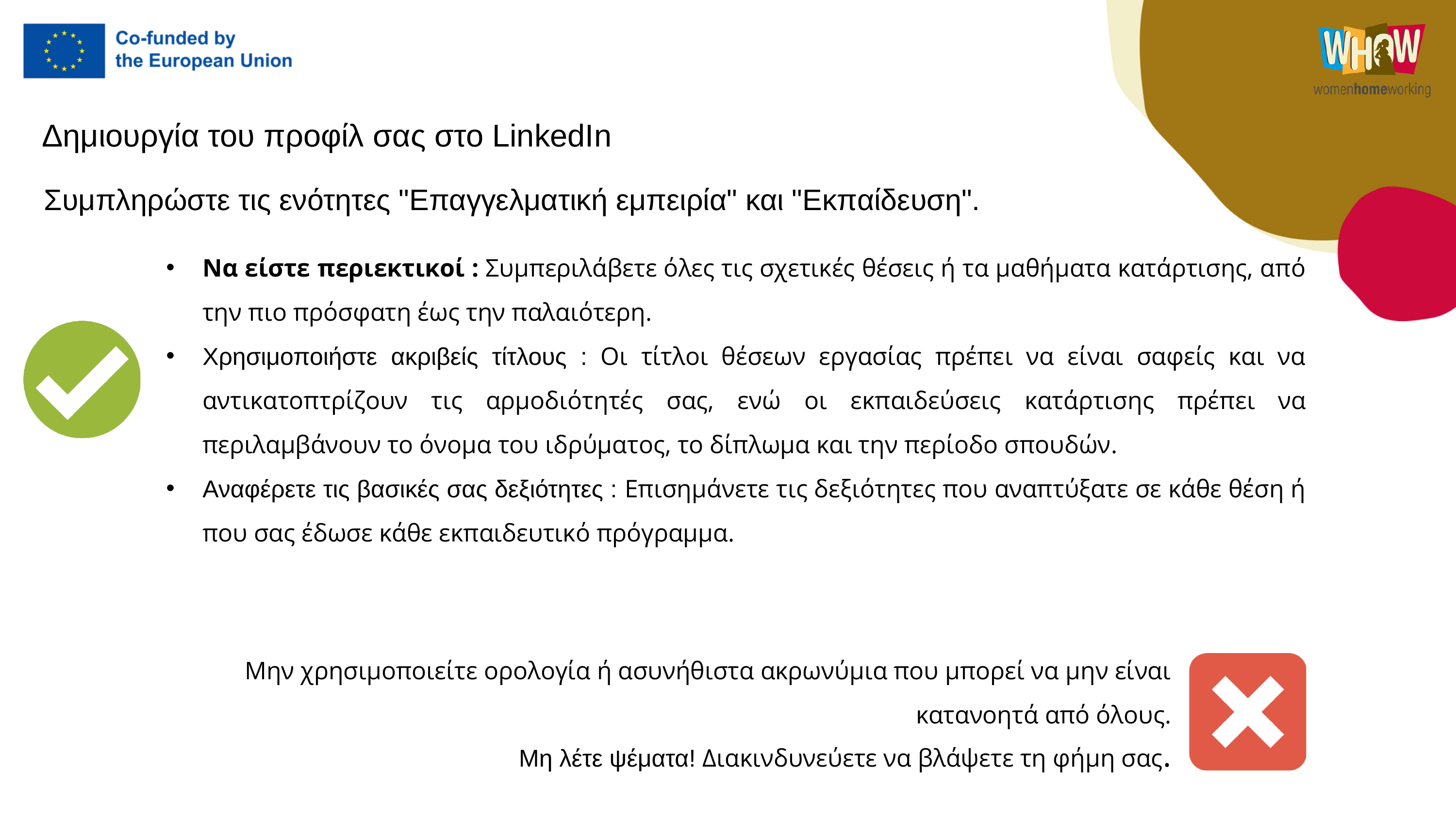

Δημιουργία του προφίλ σας στο LinkedIn
Συμπληρώστε τις ενότητες "Επαγγελματική εμπειρία" και "Εκπαίδευση".
Να είστε περιεκτικοί : Συμπεριλάβετε όλες τις σχετικές θέσεις ή τα μαθήματα κατάρτισης, από την πιο πρόσφατη έως την παλαιότερη.
Χρησιμοποιήστε ακριβείς τίτλους : Οι τίτλοι θέσεων εργασίας πρέπει να είναι σαφείς και να αντικατοπτρίζουν τις αρμοδιότητές σας, ενώ οι εκπαιδεύσεις κατάρτισης πρέπει να περιλαμβάνουν το όνομα του ιδρύματος, το δίπλωμα και την περίοδο σπουδών.
Αναφέρετε τις βασικές σας δεξιότητες : Επισημάνετε τις δεξιότητες που αναπτύξατε σε κάθε θέση ή που σας έδωσε κάθε εκπαιδευτικό πρόγραμμα.

Μην χρησιμοποιείτε ορολογία ή ασυνήθιστα ακρωνύμια που μπορεί να μην είναι κατανοητά από όλους.
Μη λέτε ψέματα! Διακινδυνεύετε να βλάψετε τη φήμη σας.